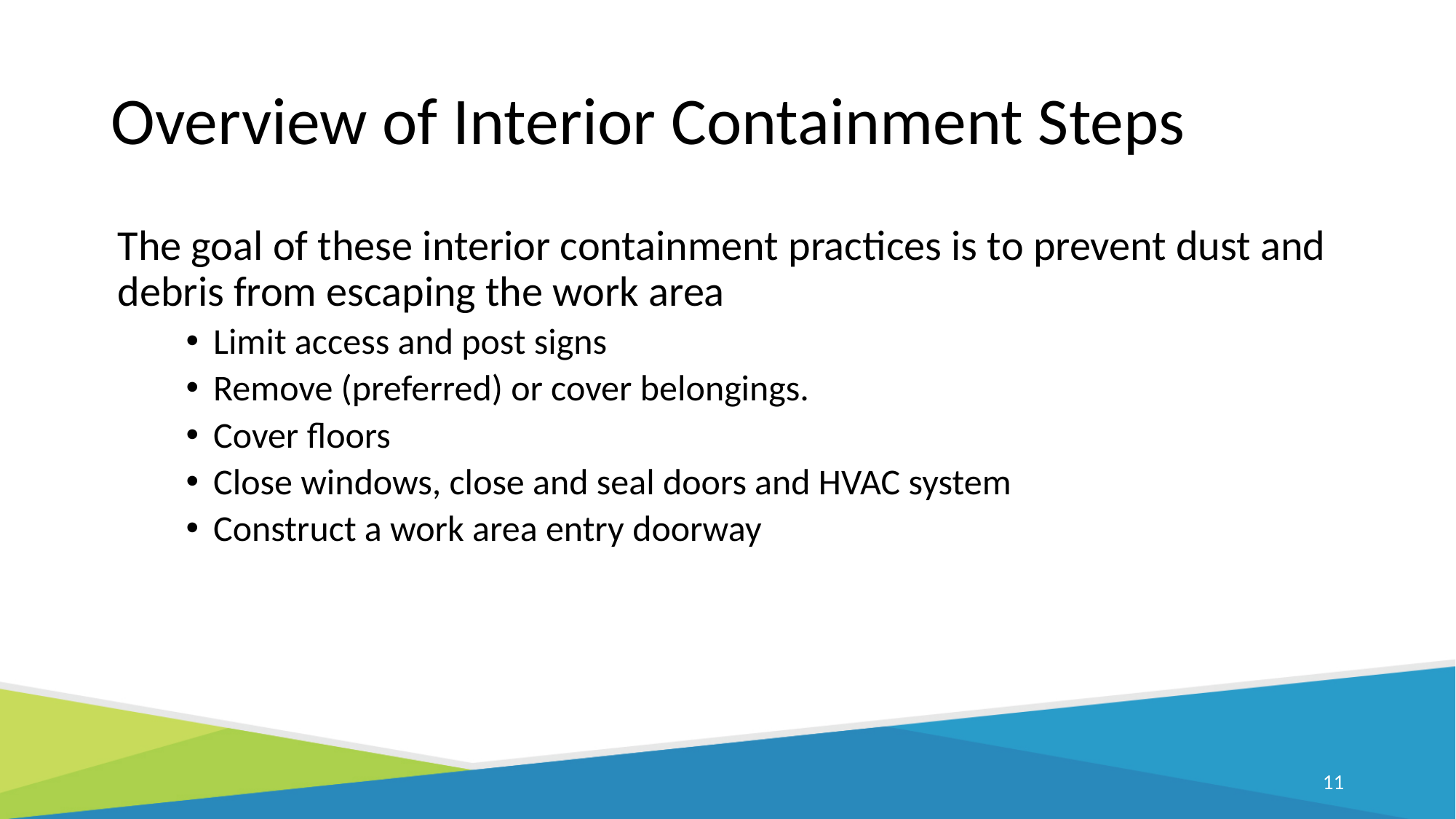

# Overview of Interior Containment Steps
The goal of these interior containment practices is to prevent dust and debris from escaping the work area
Limit access and post signs
Remove (preferred) or cover belongings.
Cover floors
Close windows, close and seal doors and HVAC system
Construct a work area entry doorway
11